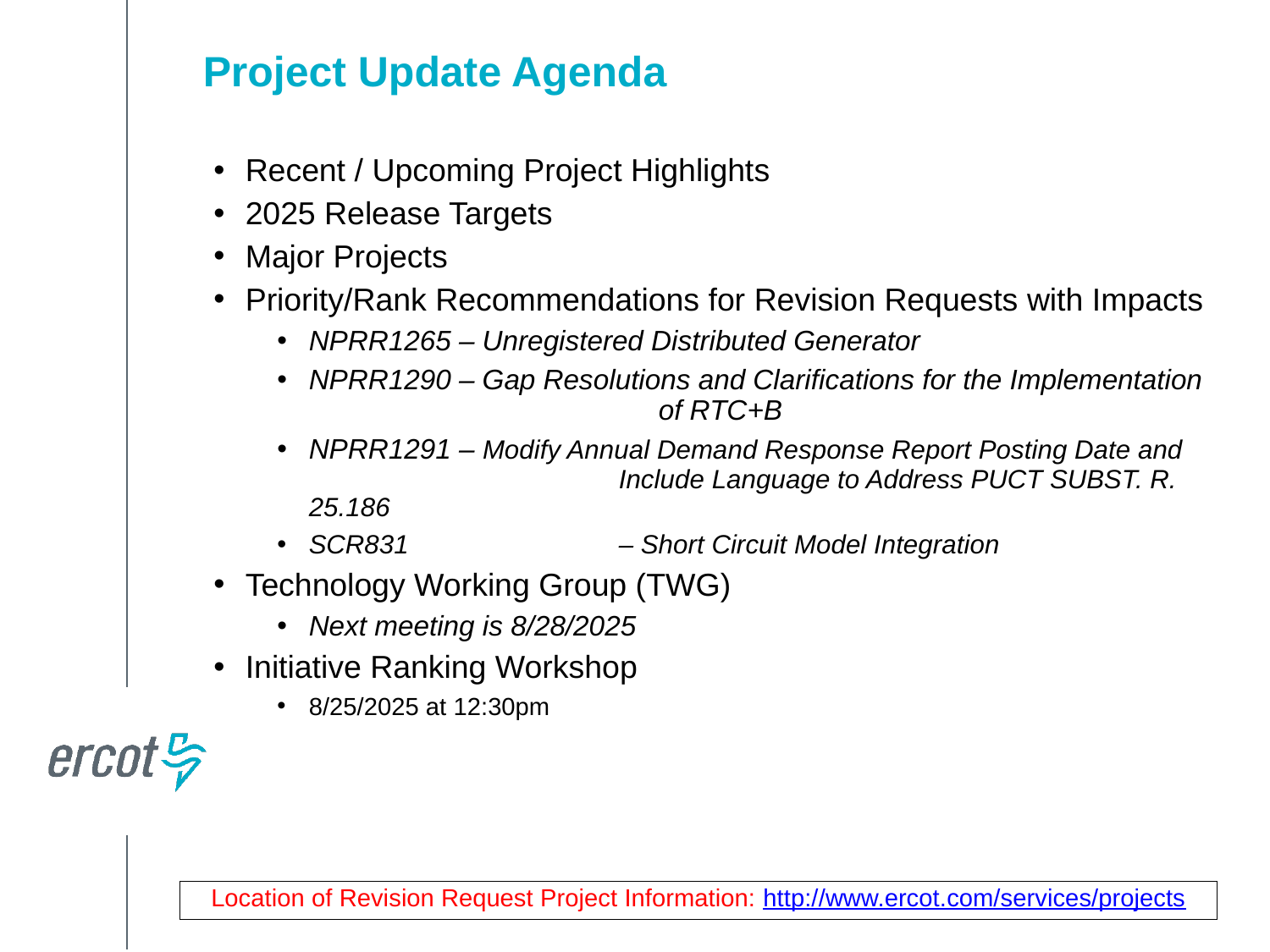

Project Update Agenda
Recent / Upcoming Project Highlights
2025 Release Targets
Major Projects
Priority/Rank Recommendations for Revision Requests with Impacts
NPRR1265 – Unregistered Distributed Generator
NPRR1290 – Gap Resolutions and Clarifications for the Implementation 		of RTC+B
NPRR1291 – Modify Annual Demand Response Report Posting Date and 		Include Language to Address PUCT SUBST. R. 25.186
SCR831 	– Short Circuit Model Integration
Technology Working Group (TWG)
Next meeting is 8/28/2025
Initiative Ranking Workshop
8/25/2025 at 12:30pm
Location of Revision Request Project Information: http://www.ercot.com/services/projects